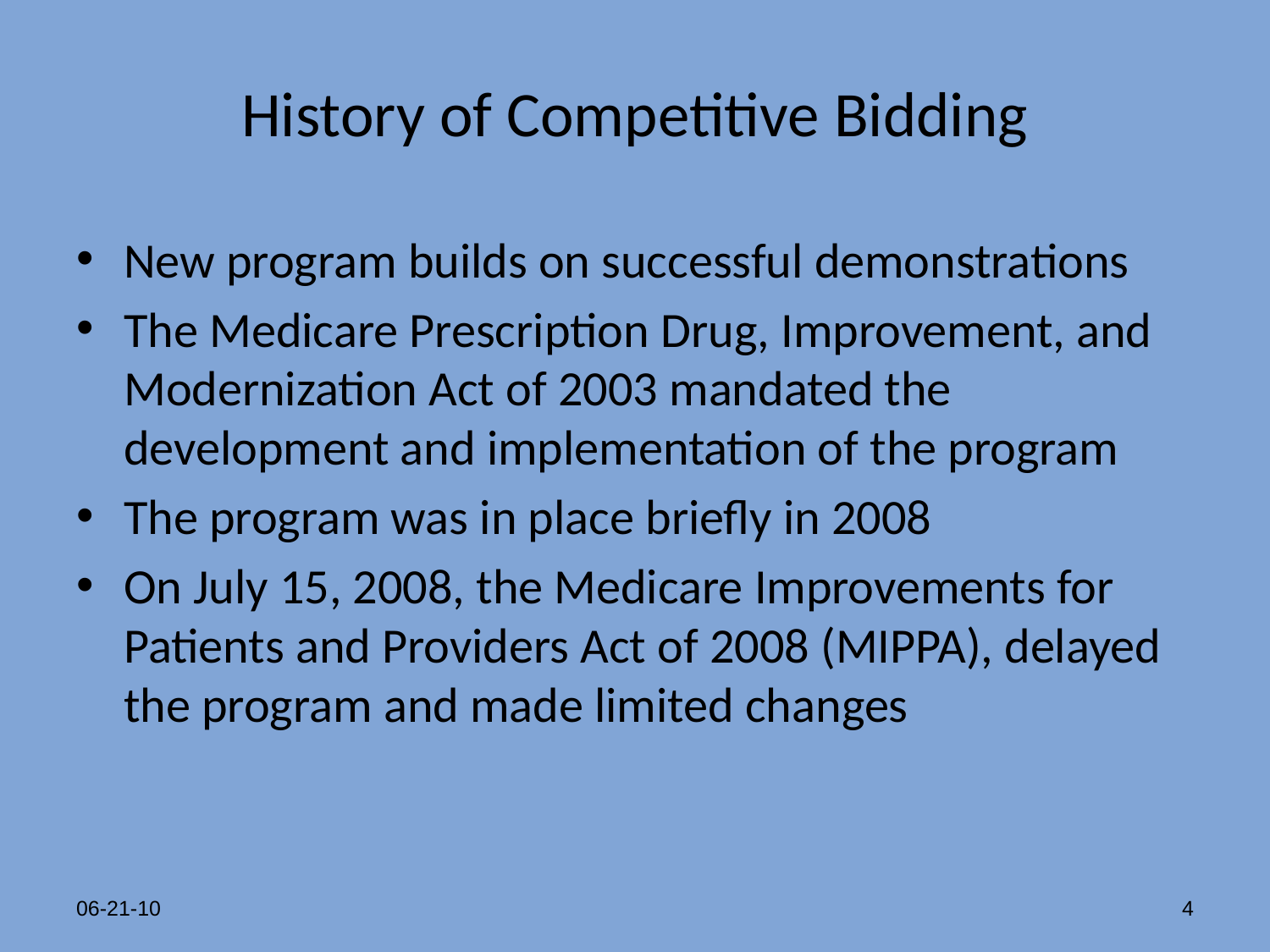

# History of Competitive Bidding
New program builds on successful demonstrations
The Medicare Prescription Drug, Improvement, and Modernization Act of 2003 mandated the development and implementation of the program
The program was in place briefly in 2008
On July 15, 2008, the Medicare Improvements for Patients and Providers Act of 2008 (MIPPA), delayed the program and made limited changes
06-21-10
4